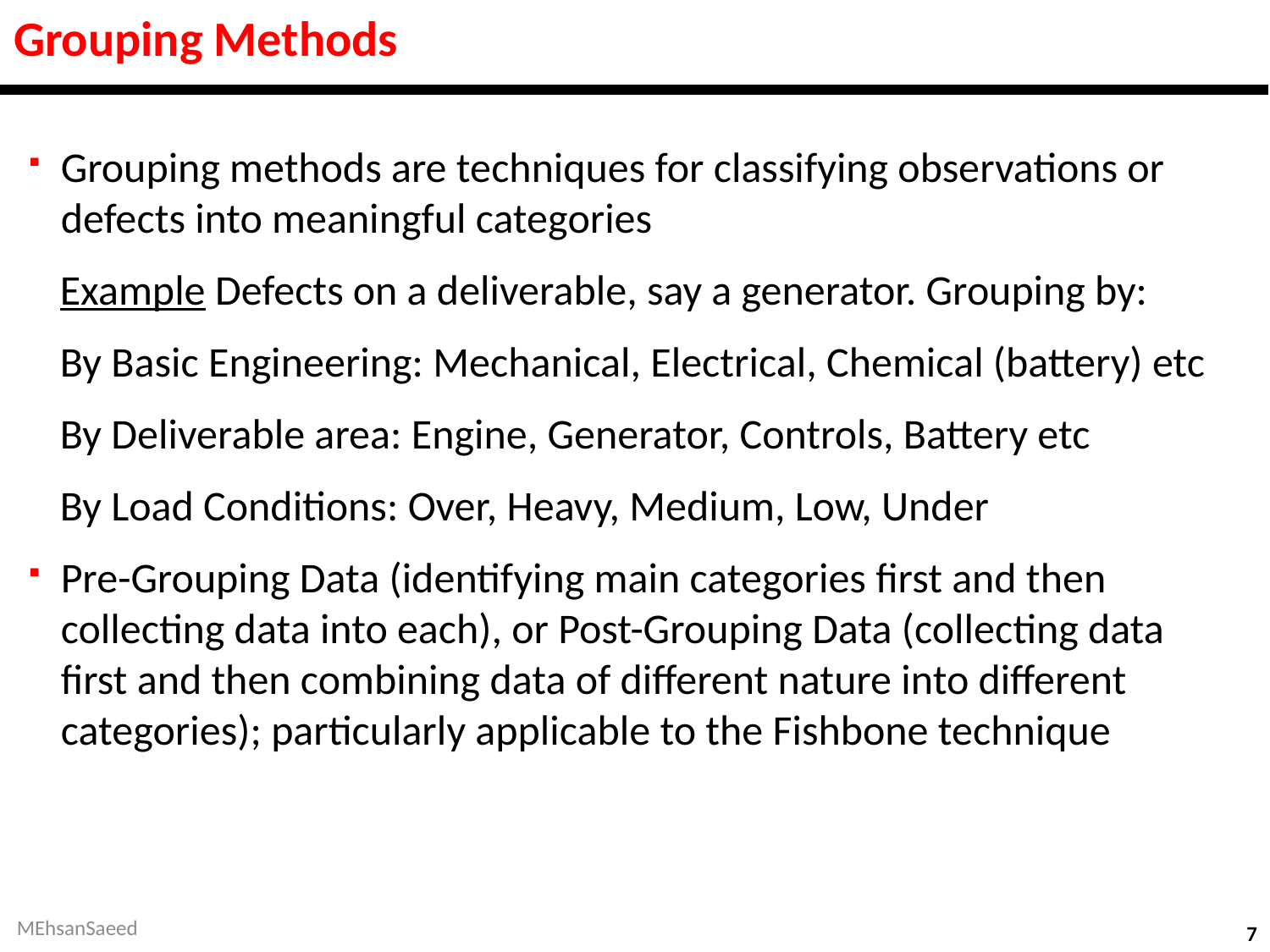

# Grouping Methods
Grouping methods are techniques for classifying observations or defects into meaningful categories
Example Defects on a deliverable, say a generator. Grouping by:
By Basic Engineering: Mechanical, Electrical, Chemical (battery) etc
By Deliverable area: Engine, Generator, Controls, Battery etc
By Load Conditions: Over, Heavy, Medium, Low, Under
Pre-Grouping Data (identifying main categories first and then collecting data into each), or Post-Grouping Data (collecting data first and then combining data of different nature into different categories); particularly applicable to the Fishbone technique
MEhsanSaeed
7